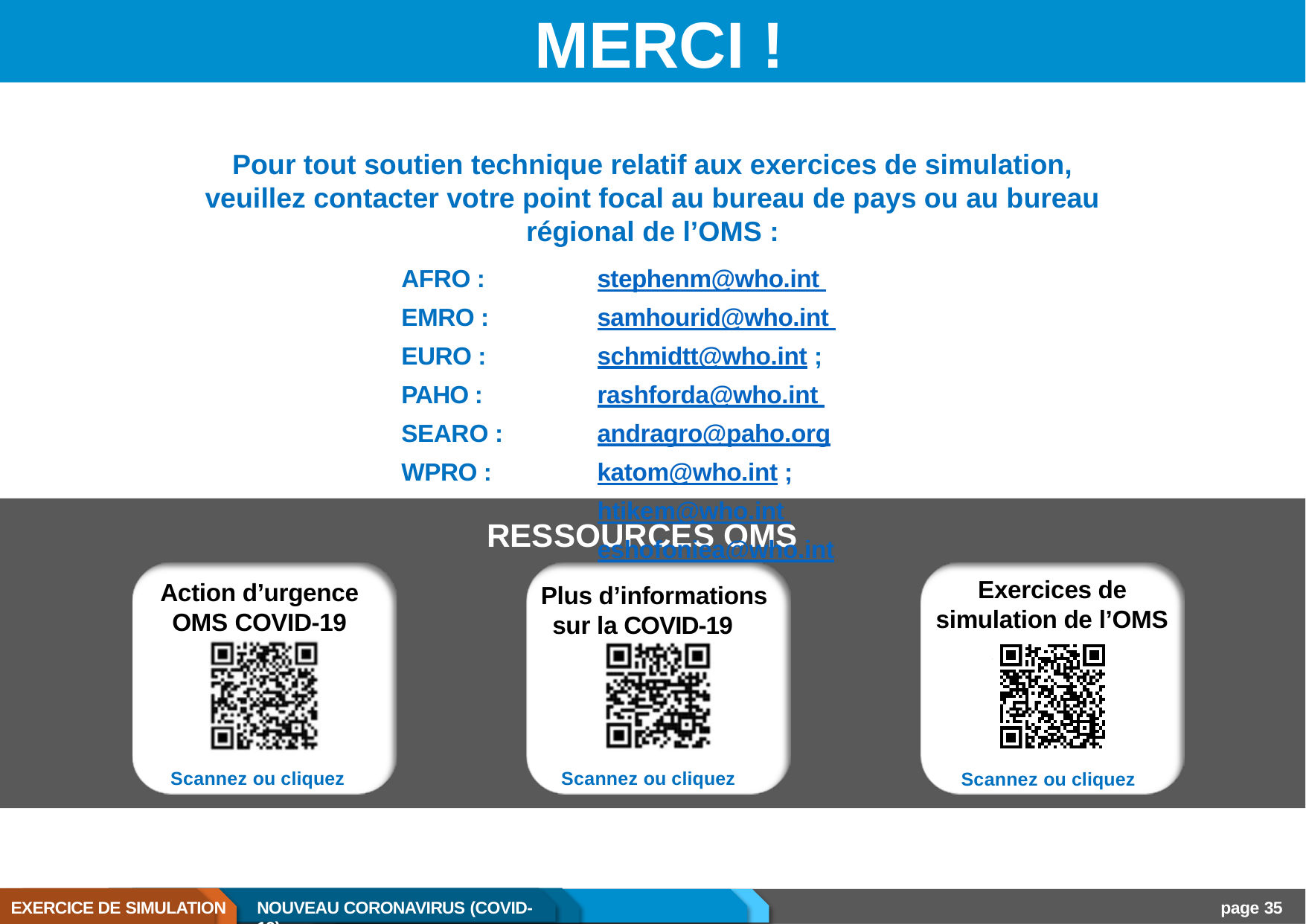

# MERCI !
Pour tout soutien technique relatif aux exercices de simulation, veuillez contacter votre point focal au bureau de pays ou au bureau régional de l’OMS :
AFRO :  EMRO :  EURO :  PAHO :  SEARO :  WPRO :
stephenm@who.int  samhourid@who.int  schmidtt@who.int ; rashforda@who.int  andragro@paho.org
katom@who.int ; htikem@who.int  eshofoniea@who.int

RESSOURCES OMS
Plus d’informations  sur la COVID-19

Exercices de simulation de l’OMS
Action d’urgence OMS COVID-19

webpage
simulation
exercises
Scannez ou cliquez
Scannez ou cliquez
Scannez ou cliquez

EXERCICE DE SIMULATION
NOUVEAU CORONAVIRUS (COVID-19)
page 35